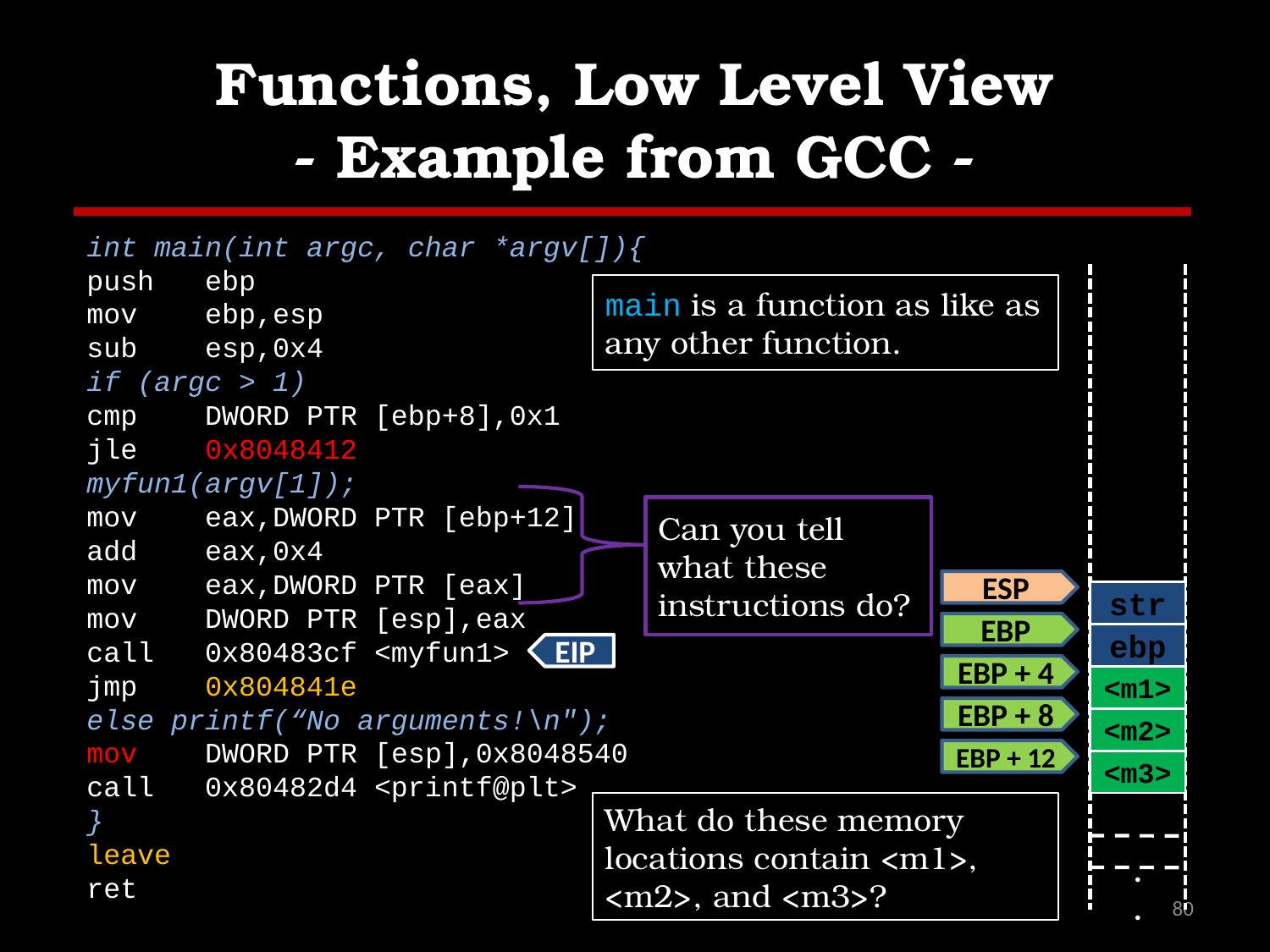

# Functions, Low Level View - Example from GCC -
int main(int argc, char *argv[]){
push   ebp
mov    ebp,esp
sub    esp,0x4
if (argc > 1)
cmp    DWORD PTR [ebp+8],0x1
jle    0x8048412
myfun1(argv[1]);
mov    eax,DWORD PTR [ebp+12]
add    eax,0x4
mov    eax,DWORD PTR [eax]
mov    DWORD PTR [esp],eax
call   0x80483cf <myfun1>
jmp    0x804841e
else printf(“No arguments!\n");
mov    DWORD PTR [esp],0x8048540
call   0x80482d4 <printf@plt>
}
leave
ret
main is a function as like as any other function.

Can you tell what these instructions do?
ESP
str
EBP
ebp
EIP
EBP + 4
<m1>
EBP + 8
<m2>
EBP + 12
<m3>
What do these memory locations contain <m1>, <m2>, and <m3>?
.
.
80